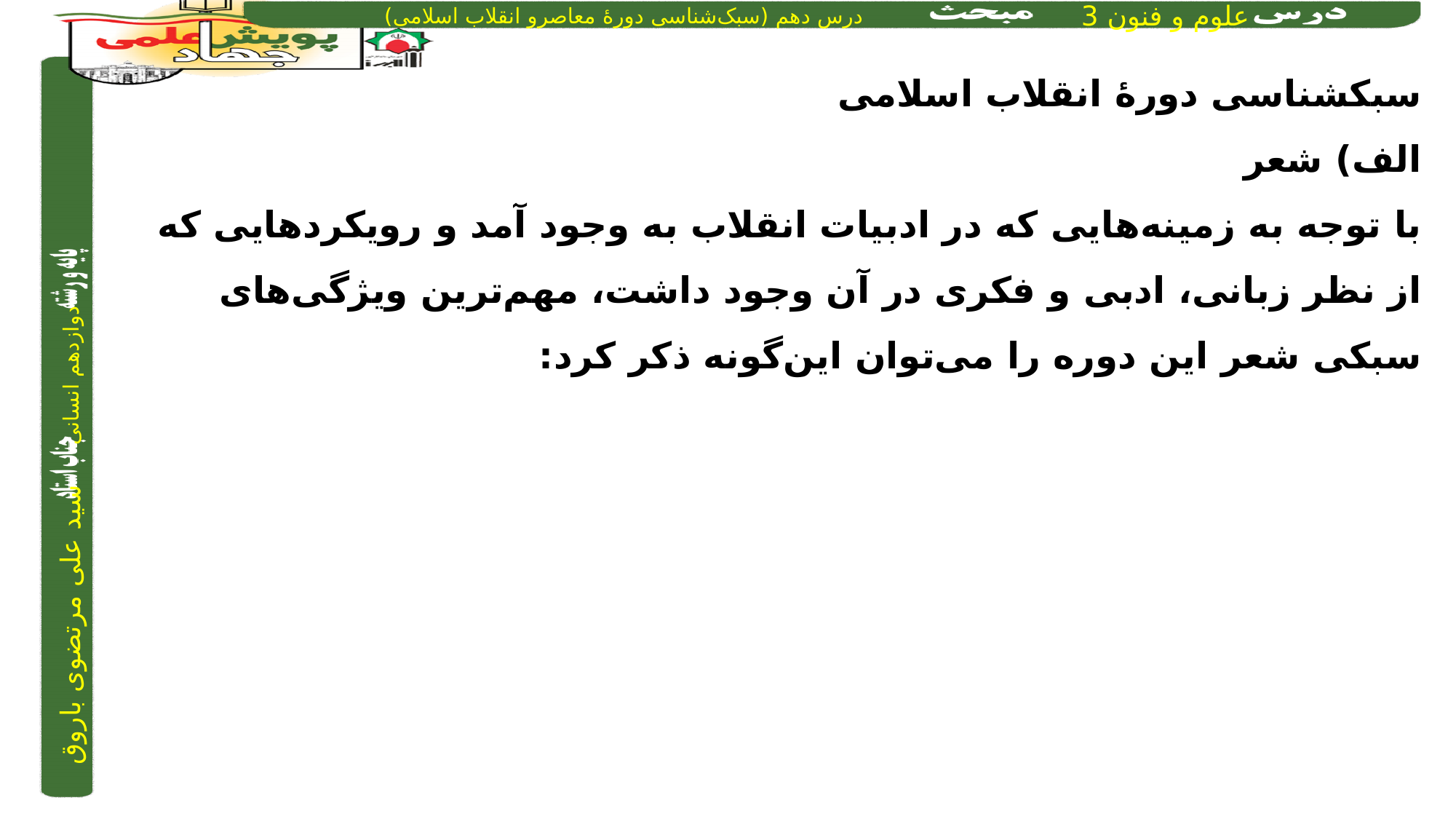

سبکشناسی دورۀ انقلاب اسلامی
الف) شعر
با توجه به زمینه‌هایی که در ادبیات انقلاب به وجود آمد و رویکردهایی که از نظر زبانی، ادبی و فکری در آن وجود داشت، مهم‌ترین ویژگی‌های سبکی شعر این دوره را می‌توان این‌گونه ذکر کرد: